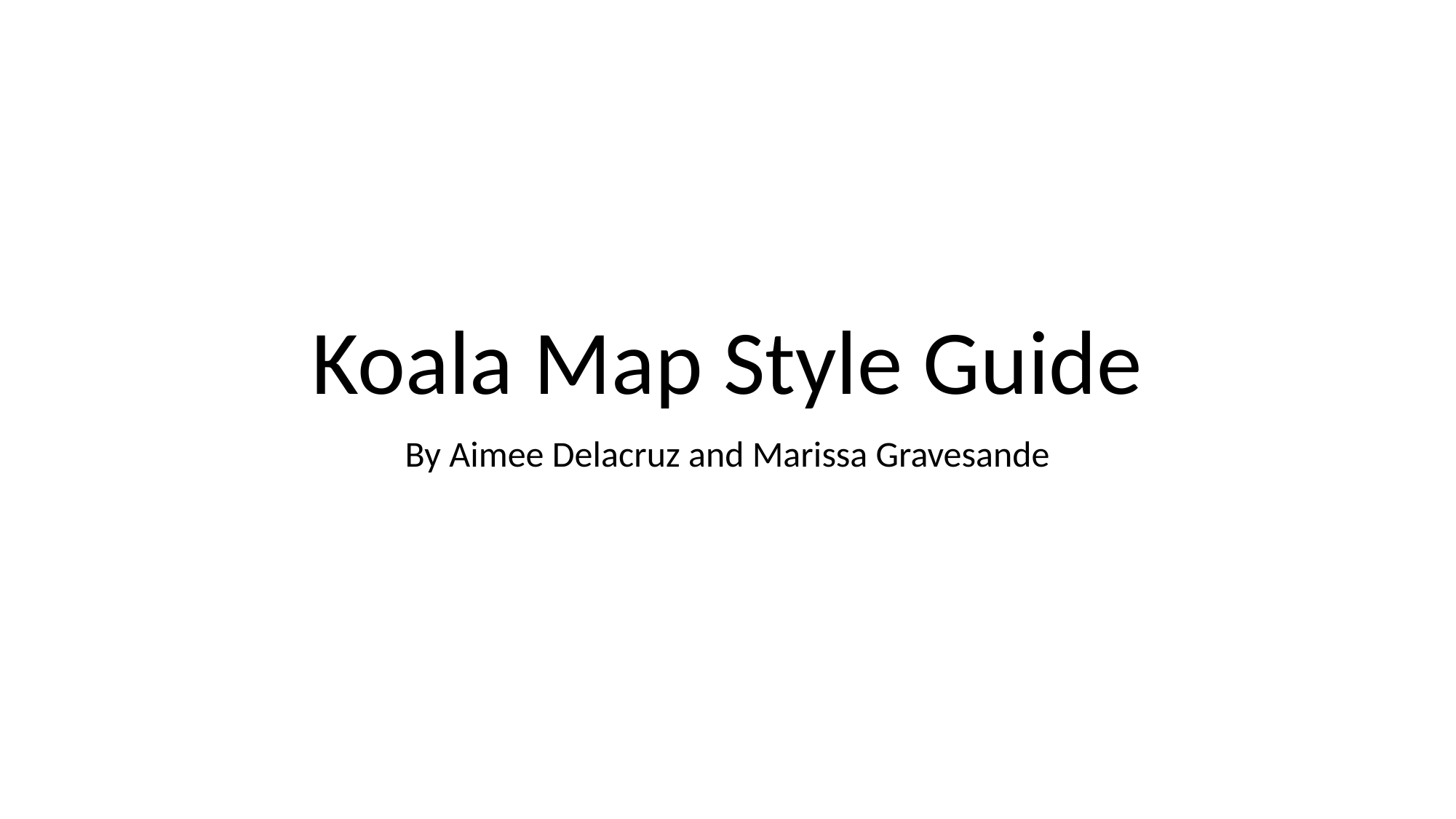

# Koala Map Style Guide
By Aimee Delacruz and Marissa Gravesande